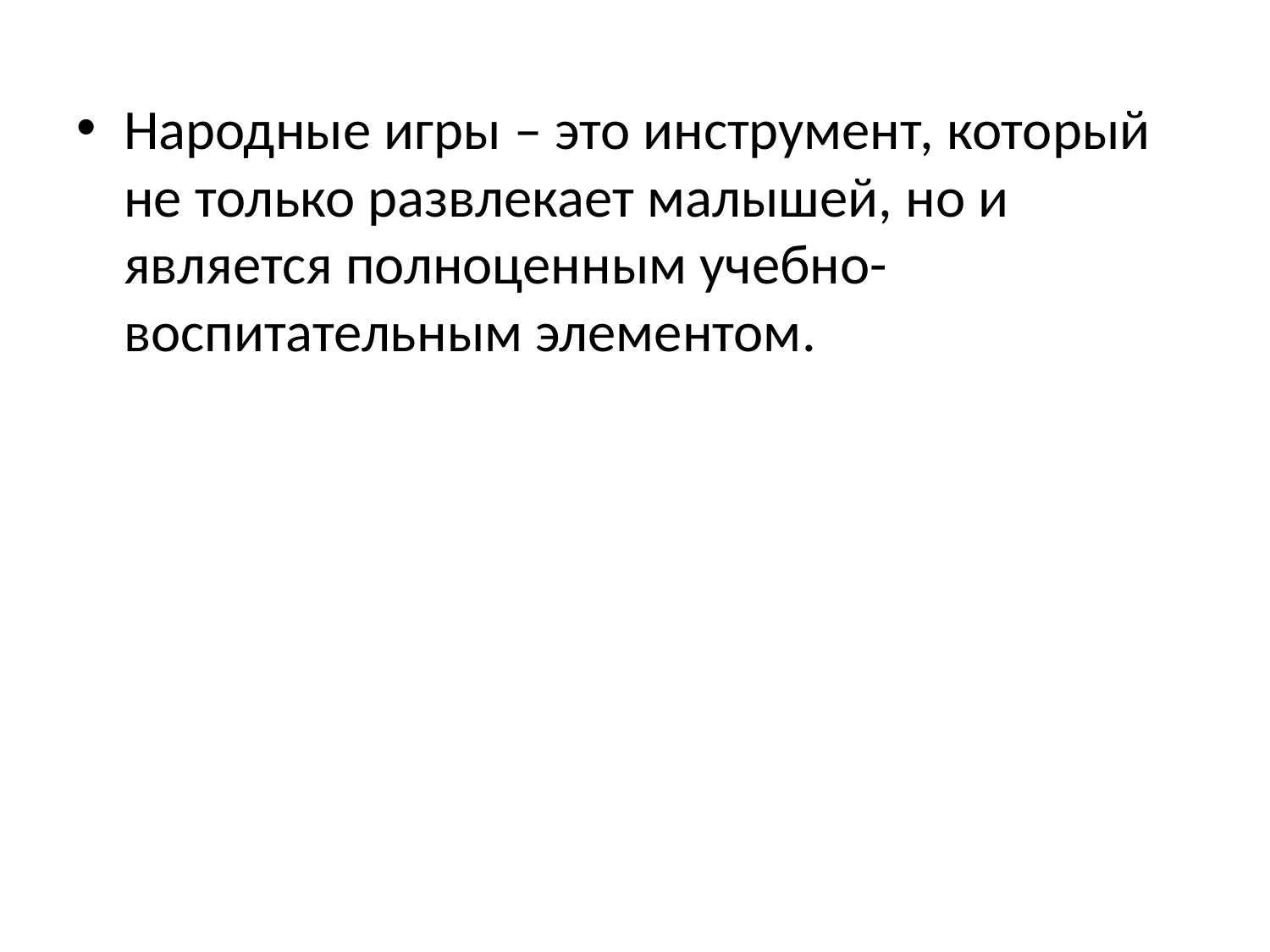

#
Народные игры – это инструмент, который не только развлекает малышей, но и является полноценным учебно-воспитательным элементом.